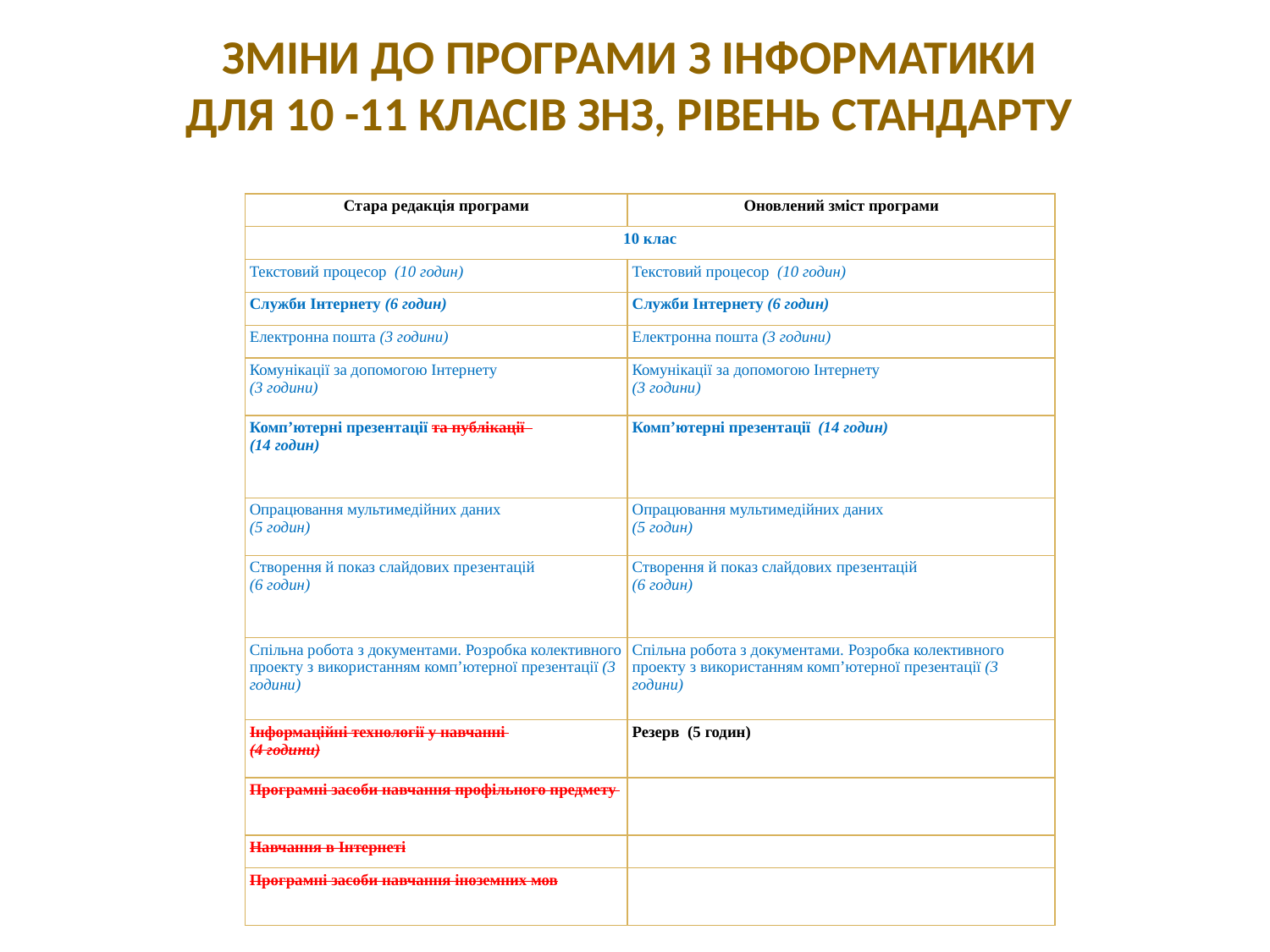

ЗМІНИ ДО ПРОГРАМИ З ІНФОРМАТИКИ
ДЛЯ 10 -11 КЛАСІВ ЗНЗ, РІВЕНЬ СТАНДАРТУ
| Стара редакція програми | Оновлений зміст програми |
| --- | --- |
| 10 клас |  |
| Текстовий процесор  (10 годин) | Текстовий процесор  (10 годин) |
| Служби Інтернету (6 годин) | Служби Інтернету (6 годин) |
| Електронна пошта (3 години) | Електронна пошта (3 години) |
| Комунікації за допомогою Інтернету (3 години) | Комунікації за допомогою Інтернету (3 години) |
| Комп’ютерні презентації та публікації   (14 годин) | Комп’ютерні презентації  (14 годин) |
| Опрацювання мультимедійних даних   (5 годин) | Опрацювання мультимедійних даних (5 годин) |
| Створення й показ слайдових презентацій (6 годин) | Створення й показ слайдових презентацій (6 годин) |
| Спільна робота з документами. Розробка колективного проекту з використанням комп’ютерної презентації (3 години) | Спільна робота з документами. Розробка колективного проекту з використанням комп’ютерної презентації (3 години) |
| Інформаційні технології у навчанні (4 години) | Резерв  (5 годин) |
| Програмні засоби навчання профільного предмету |  |
| Навчання в Інтернеті |  |
| Програмні засоби навчання іноземних мов |  |